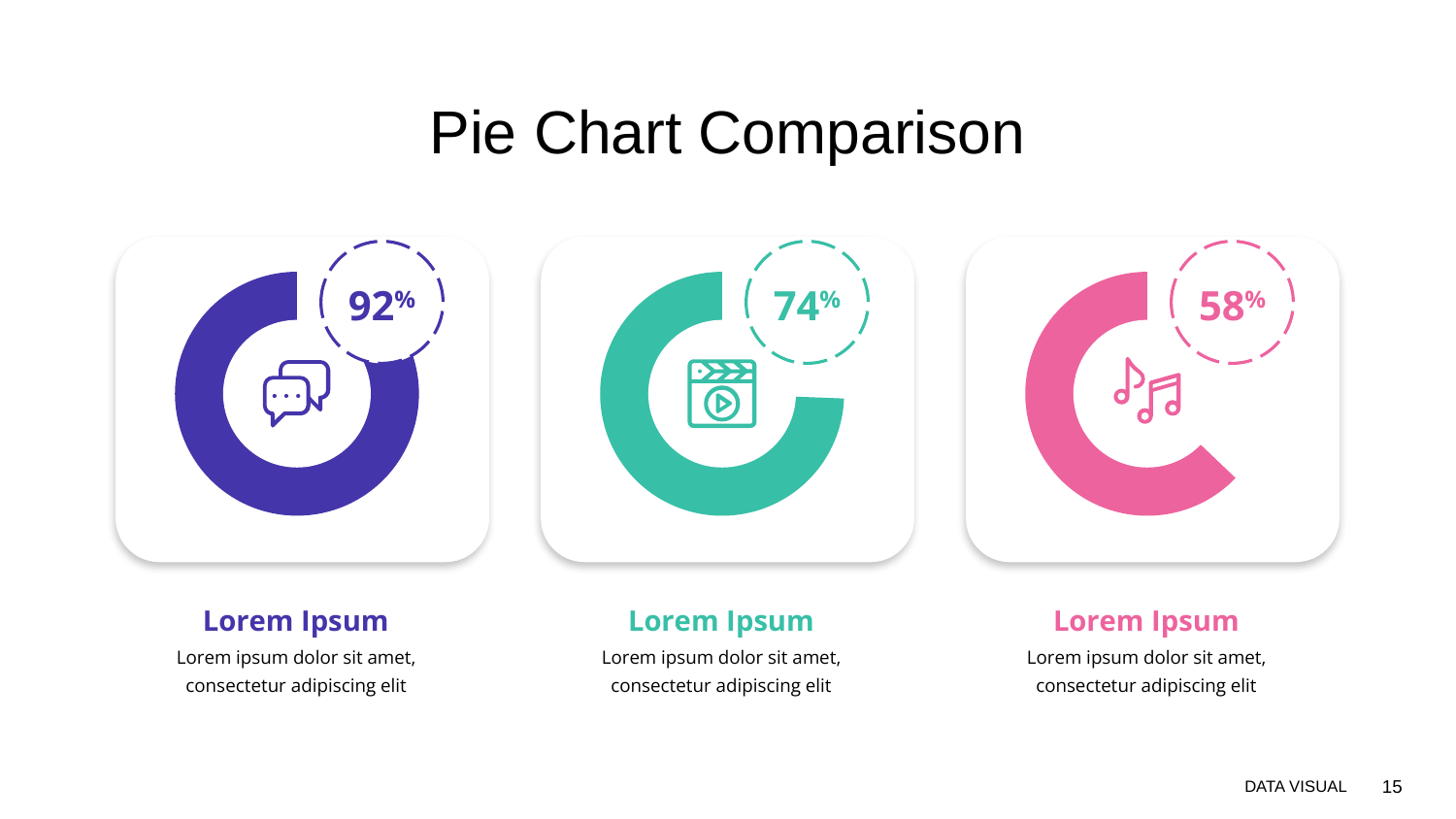

Pie Chart Comparison

92%

74%

58%

Lorem Ipsum
Lorem ipsum dolor sit amet, consectetur adipiscing elit
Lorem Ipsum
Lorem ipsum dolor sit amet, consectetur adipiscing elit
Lorem Ipsum
Lorem ipsum dolor sit amet, consectetur adipiscing elit